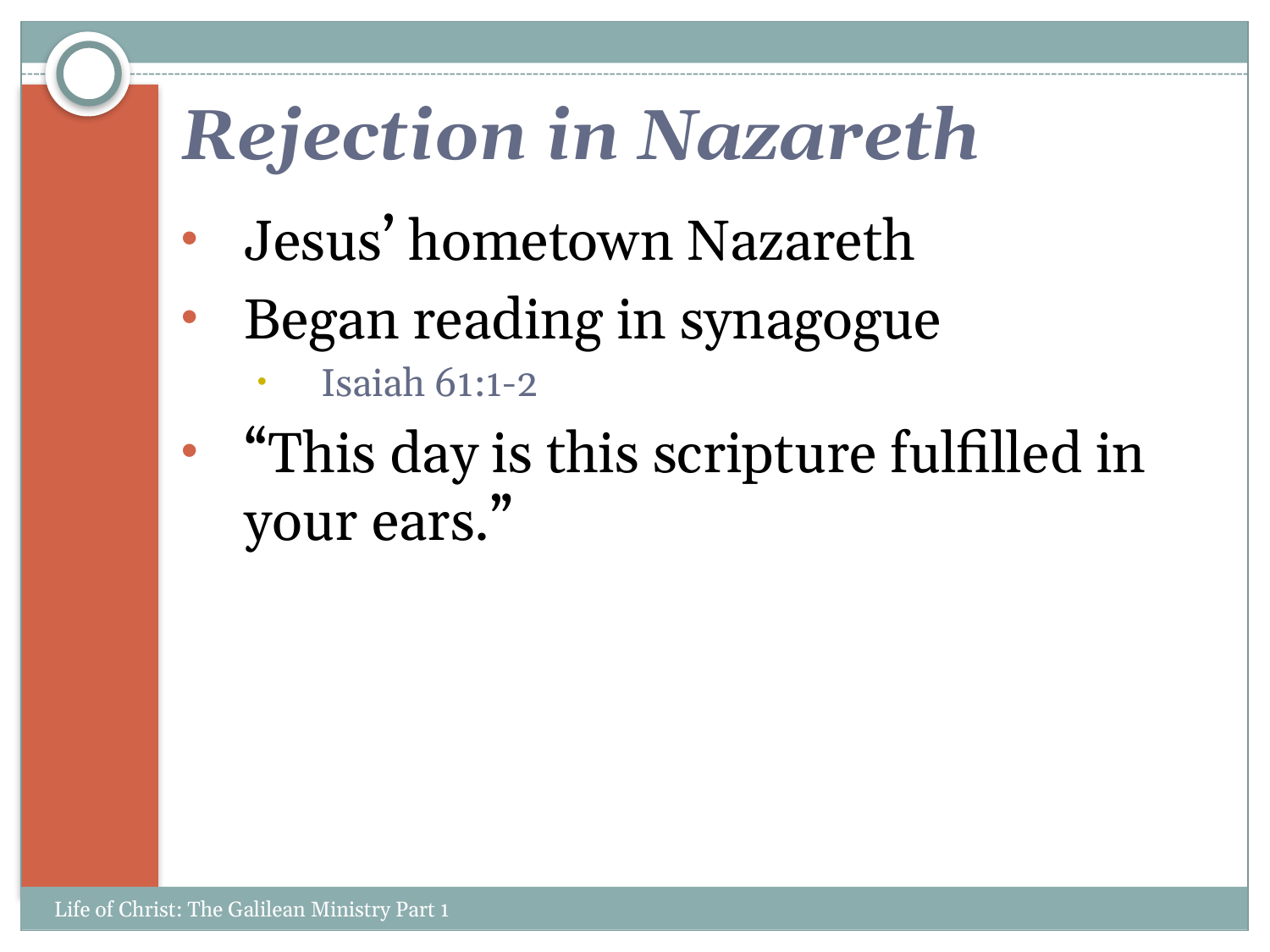

# Rejection in Nazareth
Jesus’ hometown Nazareth
Began reading in synagogue
Isaiah 61:1-2
“This day is this scripture fulfilled in your ears.”
Life of Christ: The Galilean Ministry Part 1